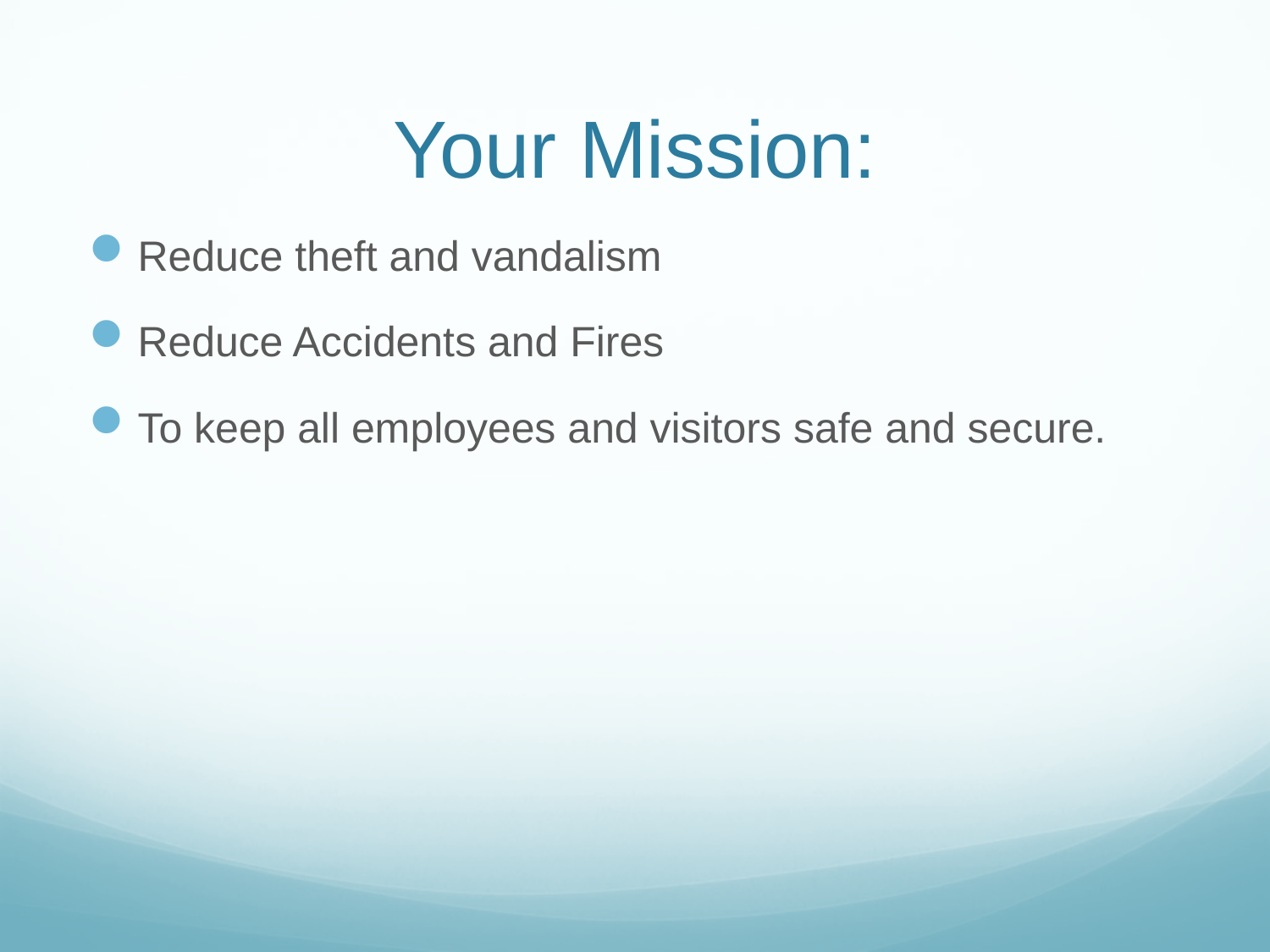

# Your Mission:
Reduce theft and vandalism
Reduce Accidents and Fires
To keep all employees and visitors safe and secure.